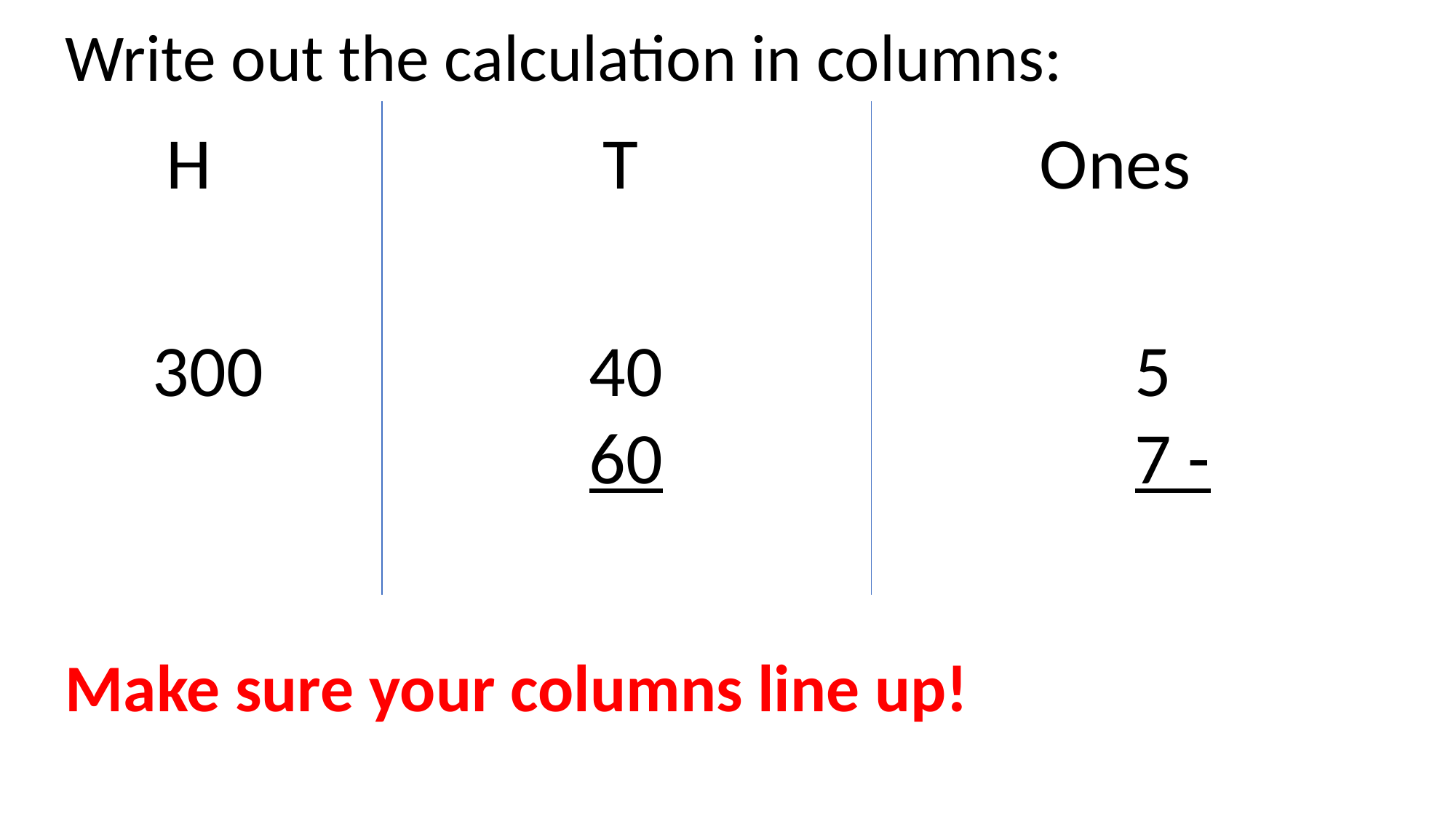

Write out the calculation in columns:
H				T				Ones

300			40					5
				60					7 -

Make sure your columns line up!